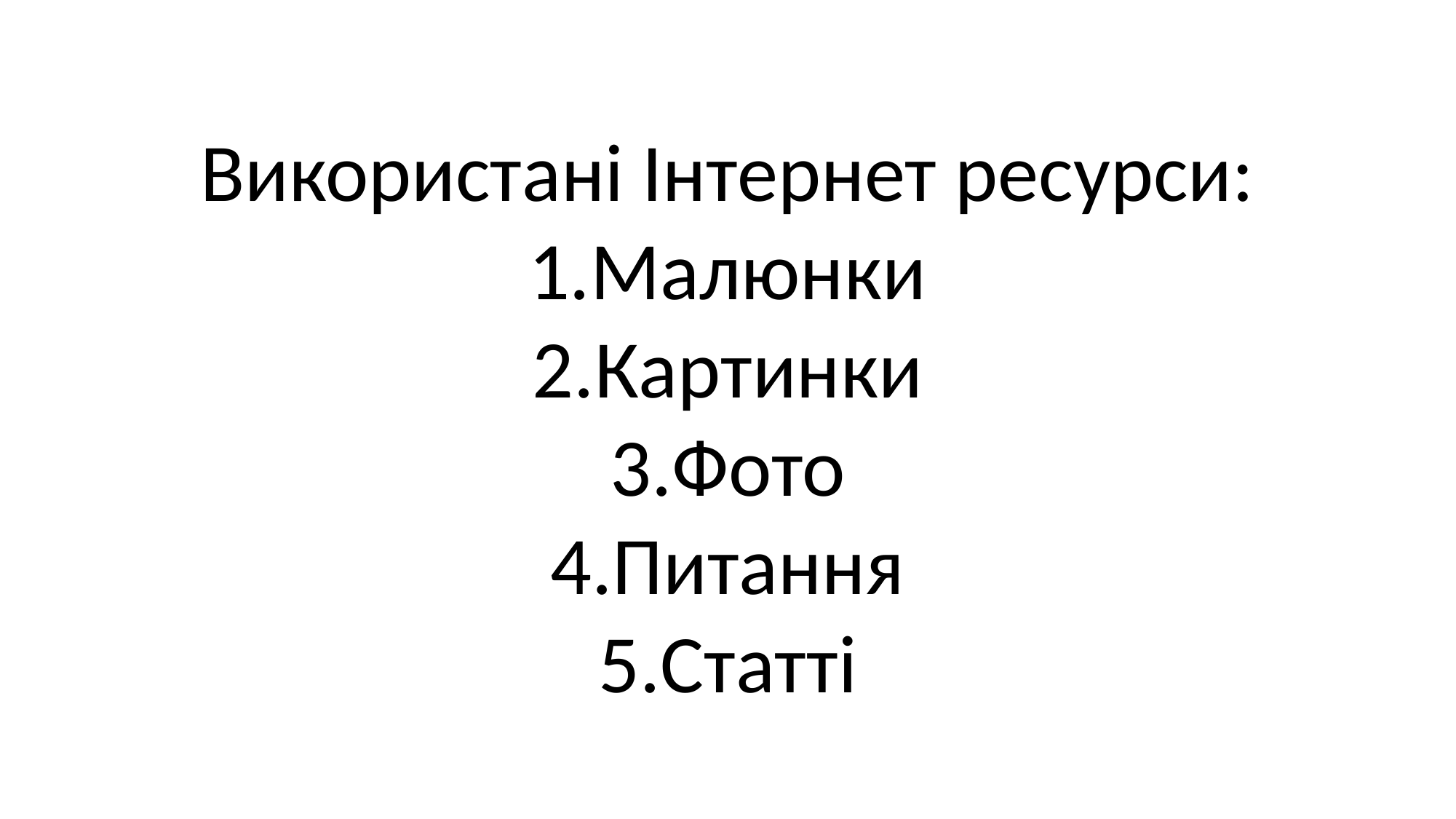

Використані Інтернет ресурси:
1.Малюнки
2.Картинки
3.Фото
4.Питання
5.Статті